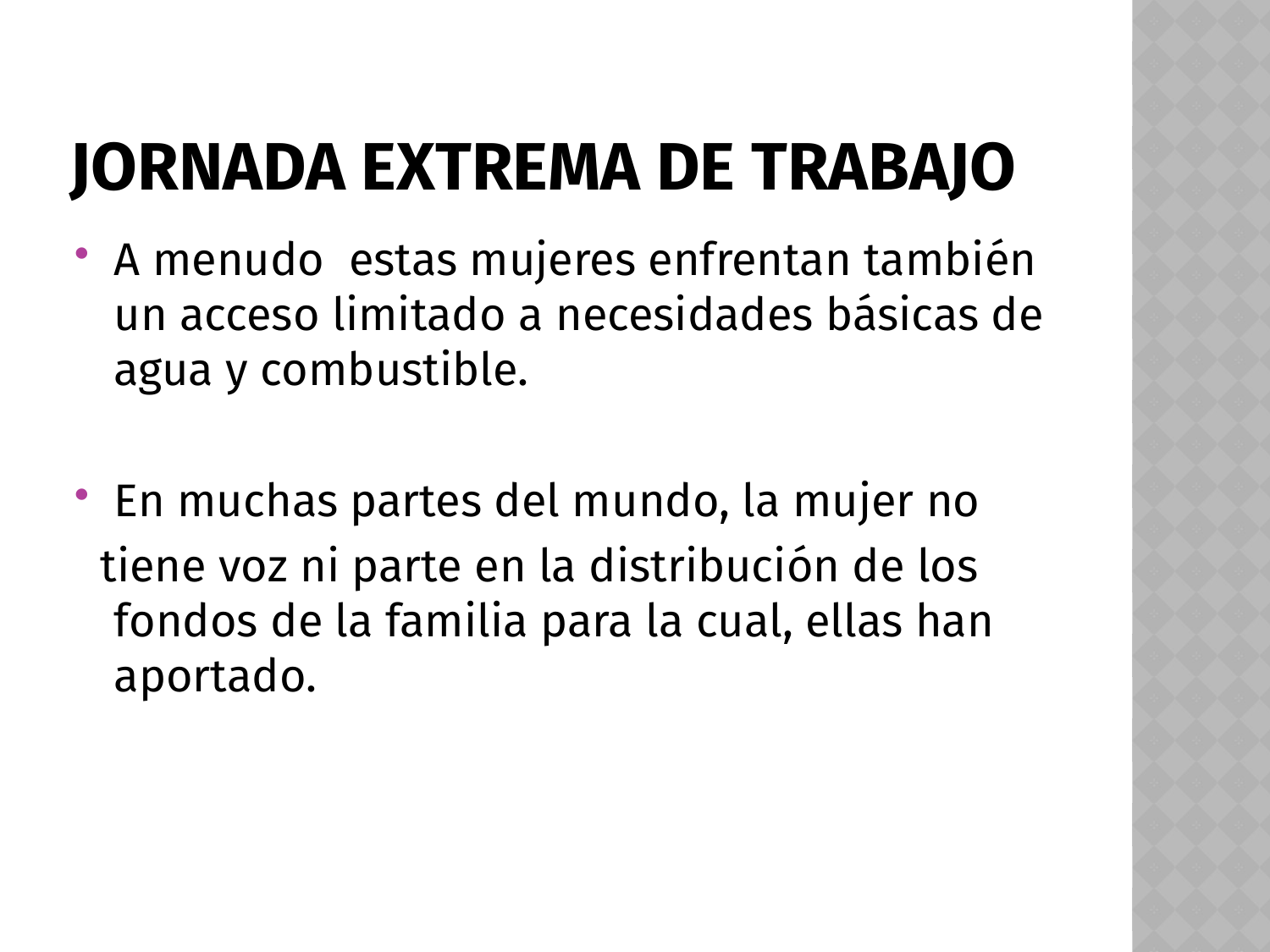

# JORNADA EXTREMA DE TRABAJO
A menudo  estas mujeres enfrentan también  un acceso limitado a necesidades básicas de agua y combustible.

En muchas partes del mundo, la mujer no
  tiene voz ni parte en la distribución de los fondos de la familia para la cual, ellas han aportado.